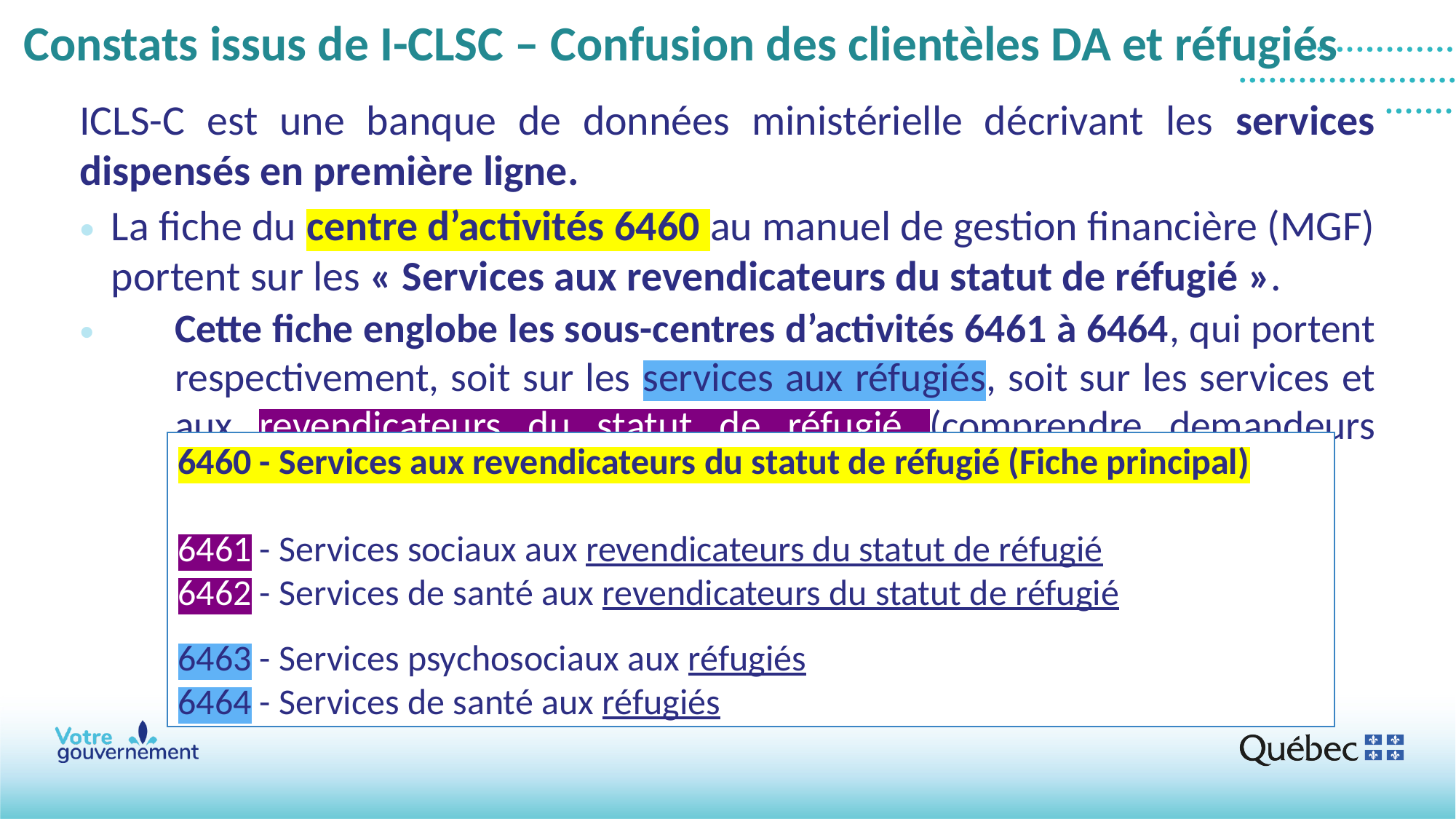

# Constats issus de I-CLSC – Confusion des clientèles DA et réfugiés
ICLS-C est une banque de données ministérielle décrivant les services dispensés en première ligne.
La fiche du centre d’activités 6460 au manuel de gestion financière (MGF) portent sur les « Services aux revendicateurs du statut de réfugié ».
Cette fiche englobe les sous-centres d’activités 6461 à 6464, qui portent respectivement, soit sur les services aux réfugiés, soit sur les services et aux revendicateurs du statut de réfugié (comprendre demandeurs d’asile).

6460 - Services aux revendicateurs du statut de réfugié (Fiche principal)

6461 - Services sociaux aux revendicateurs du statut de réfugié
6462 - Services de santé aux revendicateurs du statut de réfugié

6463 - Services psychosociaux aux réfugiés
6464 - Services de santé aux réfugiés